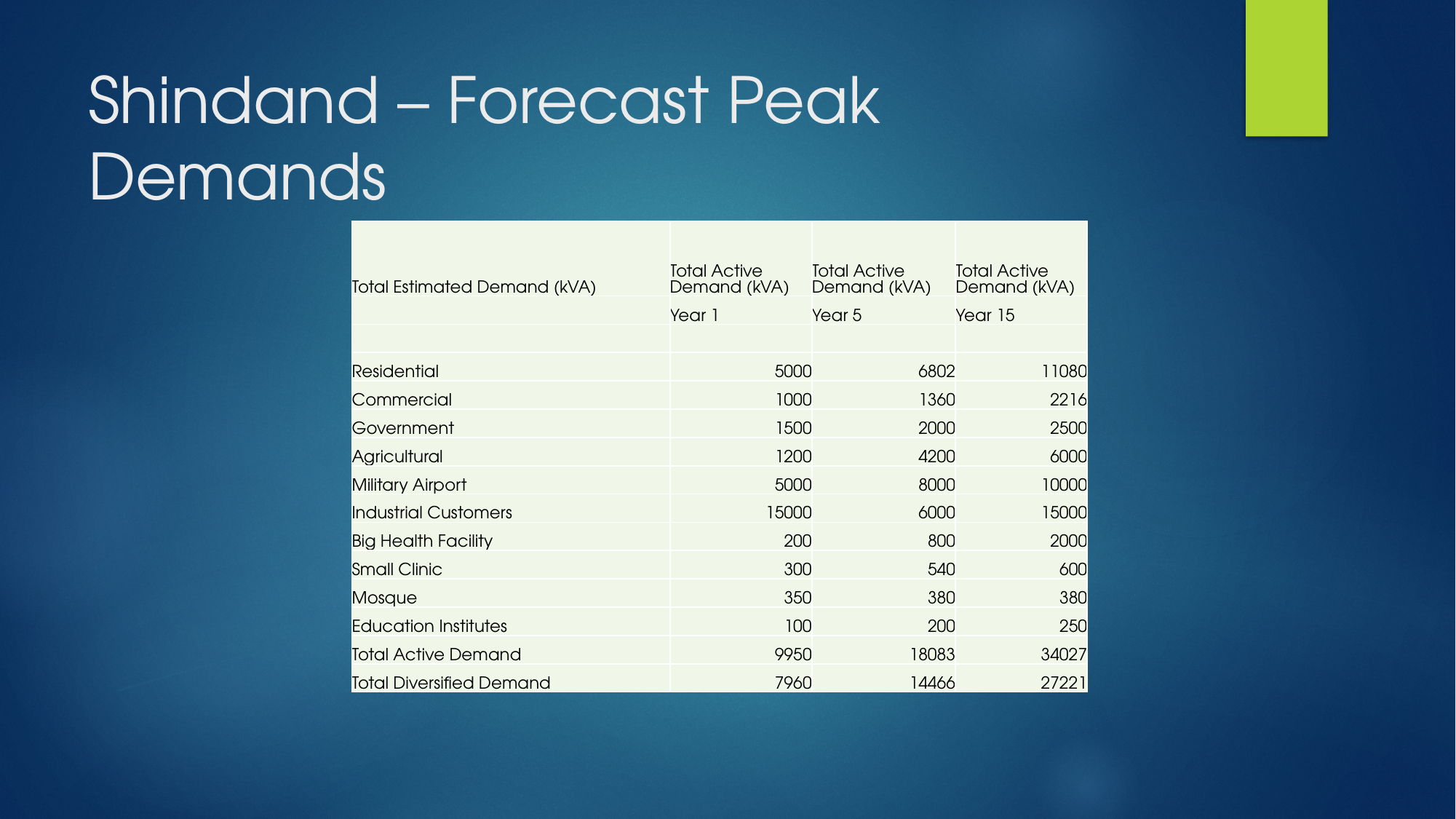

# Shindand – Forecast Peak Demands
| Total Estimated Demand (kVA) | Total Active Demand (kVA) | Total Active Demand (kVA) | Total Active Demand (kVA) |
| --- | --- | --- | --- |
|  | Year 1 | Year 5 | Year 15 |
|  |  |  |  |
| Residential | 5000 | 6802 | 11080 |
| Commercial | 1000 | 1360 | 2216 |
| Government | 1500 | 2000 | 2500 |
| Agricultural | 1200 | 4200 | 6000 |
| Military Airport | 5000 | 8000 | 10000 |
| Industrial Customers | 15000 | 6000 | 15000 |
| Big Health Facility | 200 | 800 | 2000 |
| Small Clinic | 300 | 540 | 600 |
| Mosque | 350 | 380 | 380 |
| Education Institutes | 100 | 200 | 250 |
| Total Active Demand | 9950 | 18083 | 34027 |
| Total Diversified Demand | 7960 | 14466 | 27221 |